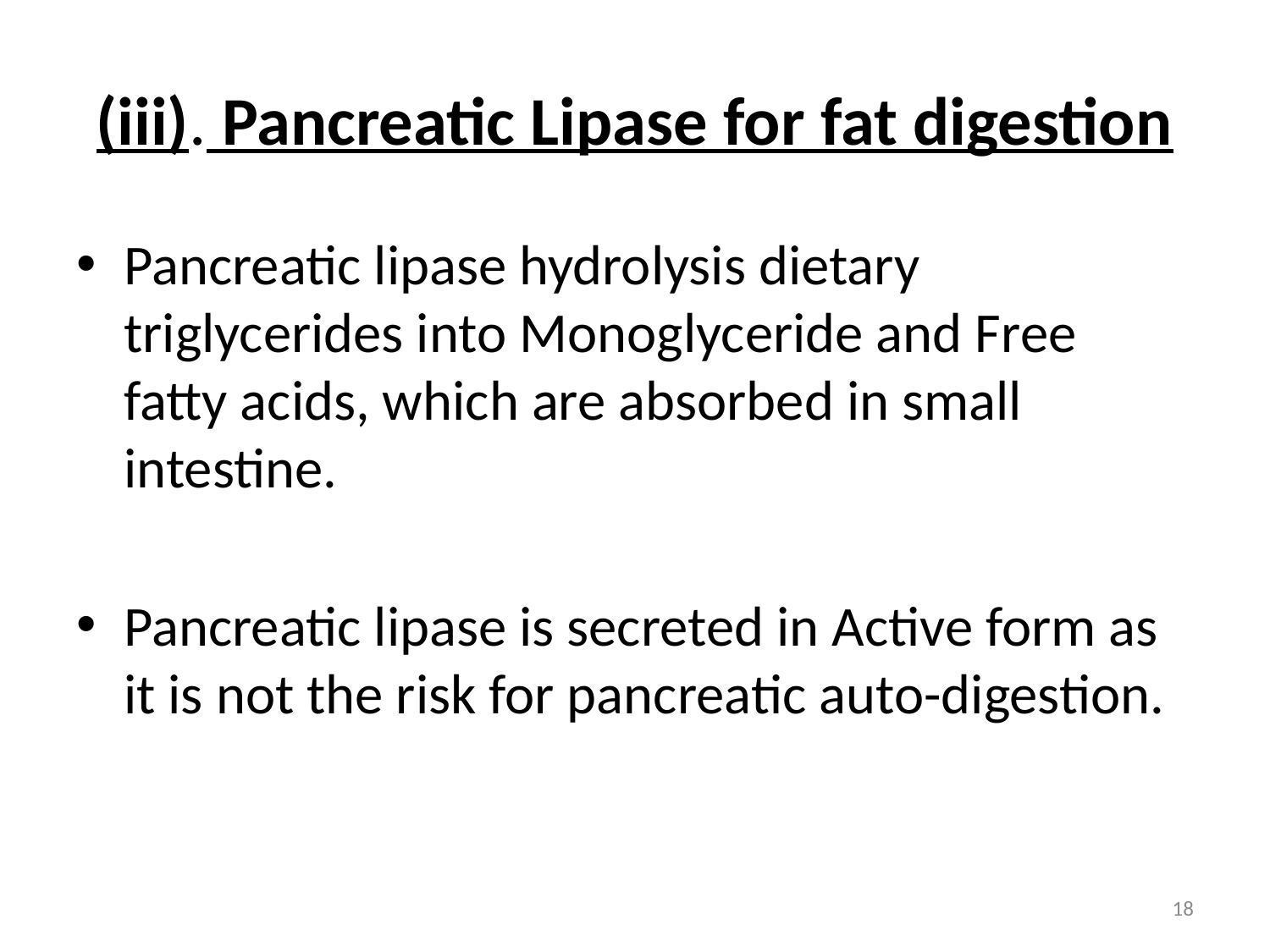

# (iii). Pancreatic Lipase for fat digestion
Pancreatic lipase hydrolysis dietary triglycerides into Monoglyceride and Free fatty acids, which are absorbed in small intestine.

Pancreatic lipase is secreted in Active form as it is not the risk for pancreatic auto-digestion.

18